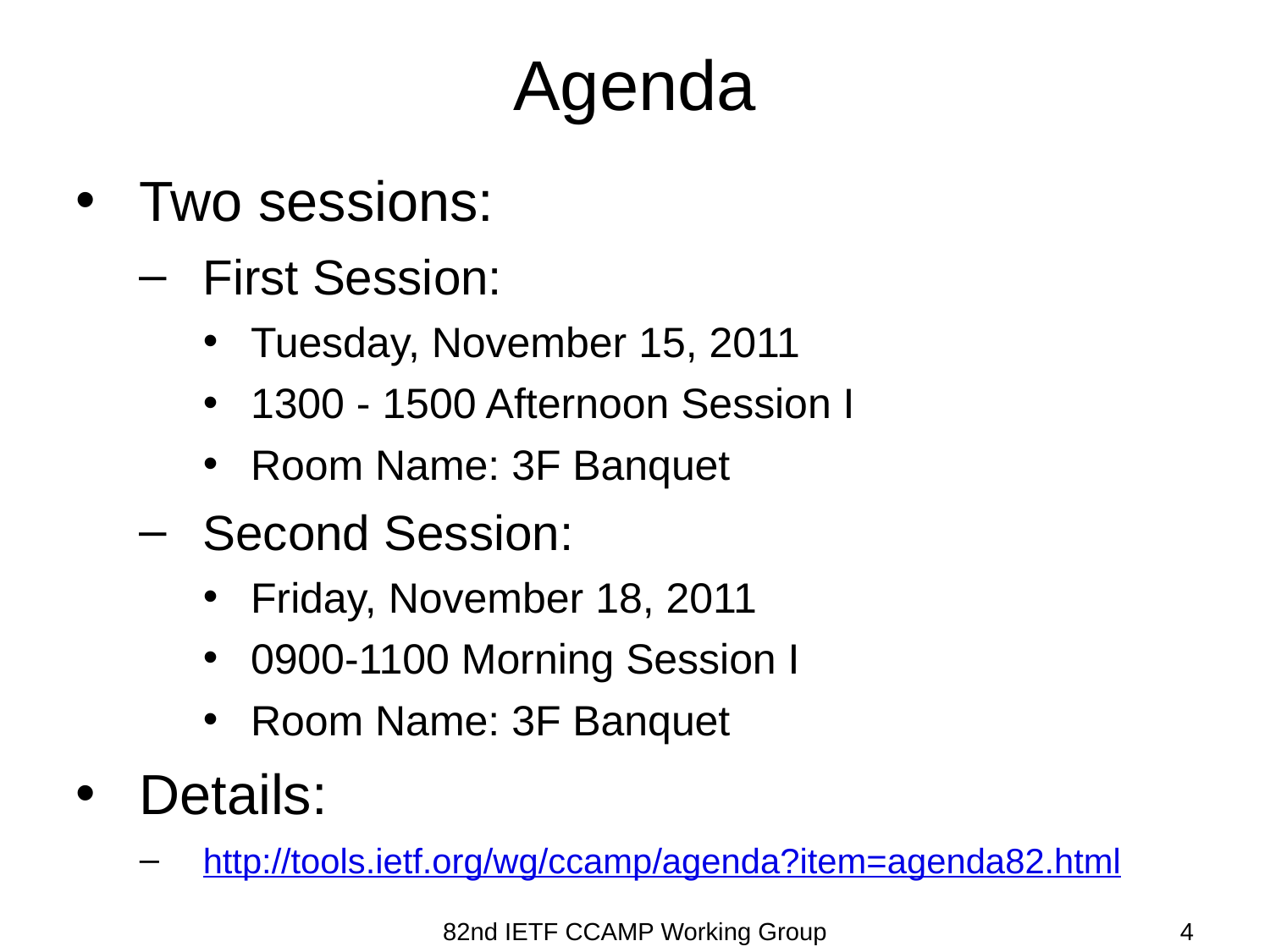

# Agenda
Two sessions:
First Session:
Tuesday, November 15, 2011
1300 - 1500 Afternoon Session I
Room Name: 3F Banquet
Second Session:
Friday, November 18, 2011
0900-1100 Morning Session I
Room Name: 3F Banquet
Details:
http://tools.ietf.org/wg/ccamp/agenda?item=agenda82.html

82nd IETF CCAMP Working Group
82nd IETF CCAMP Working Group
4
4